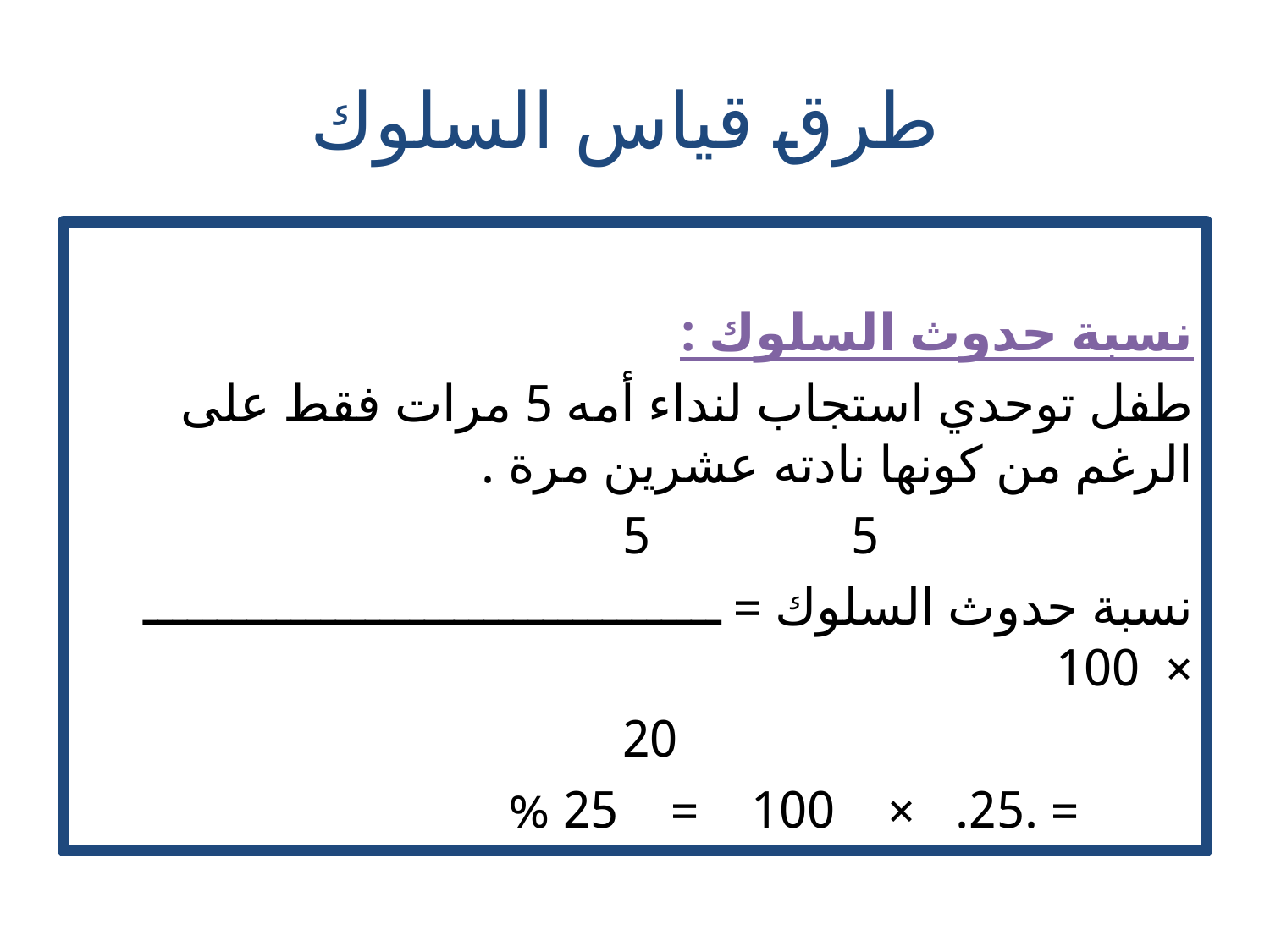

# طرق قياس السلوك

نسبة حدوث السلوك :
طفل توحدي استجاب لنداء أمه 5 مرات فقط على الرغم من كونها نادته عشرين مرة .
			   5		5
نسبة حدوث السلوك = ـــــــــــــــــــــــــــــــــــــــ    ×  100
			    		20
		= .25.   ×    100    =    25 %